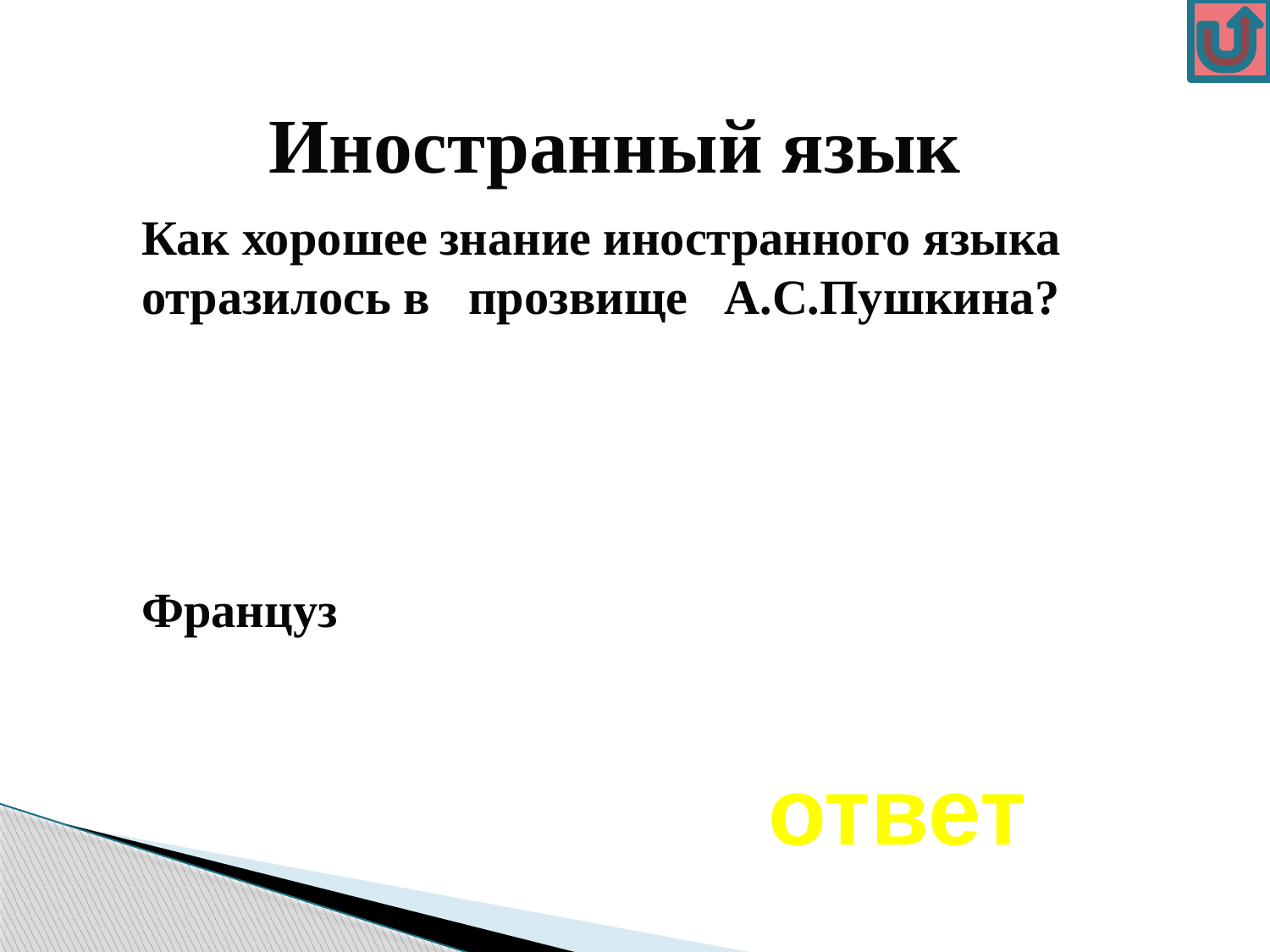

Иностранный язык

Как хорошее знание иностранного языка отразилось в   прозвище   А.С.Пушкина?

  Француз

ответ